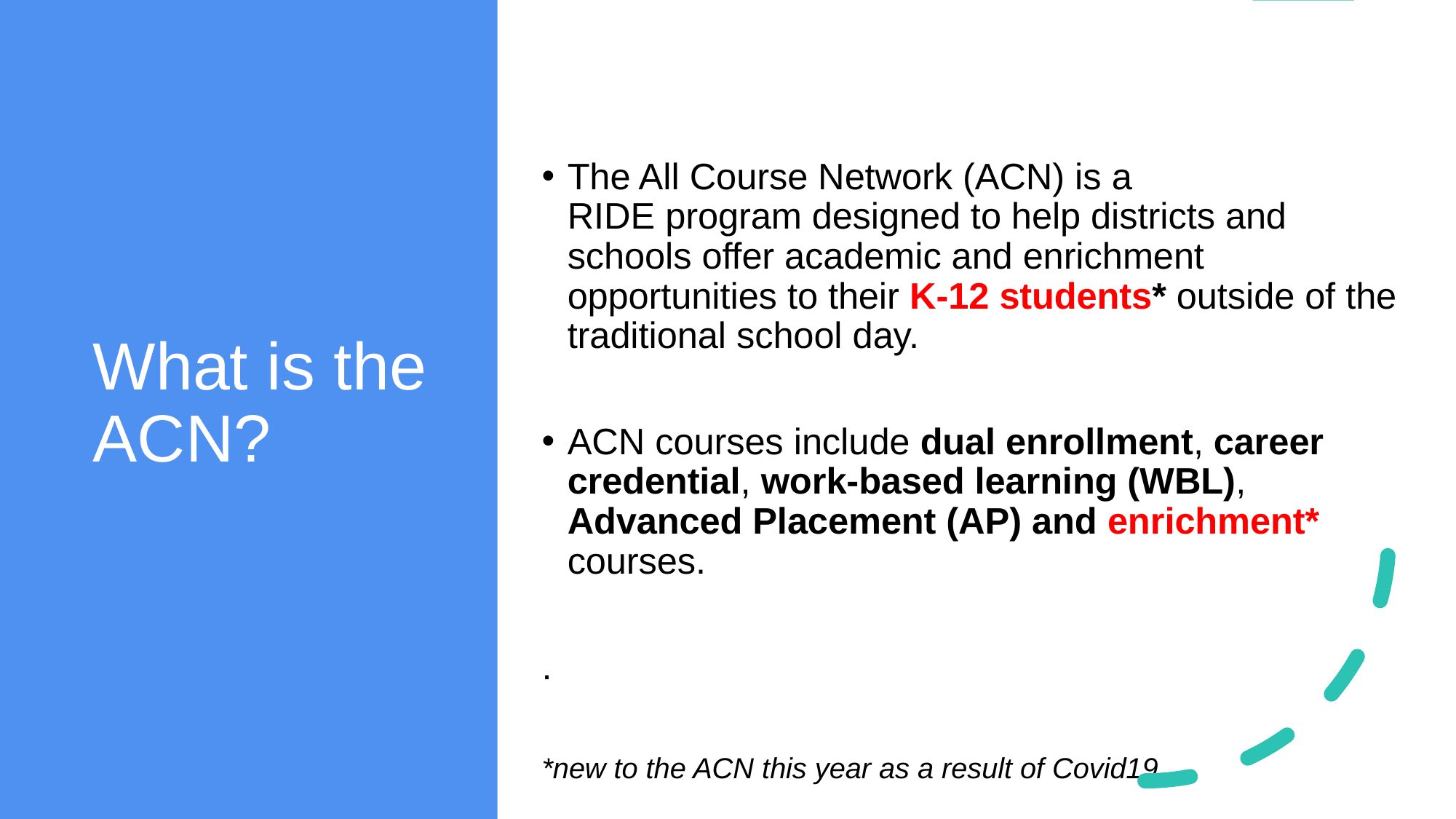

The All Course Network (ACN) is a RIDE program designed to help districts and schools offer academic and enrichment opportunities to their K-12 students* outside of the traditional school day.

ACN courses include dual enrollment, career credential, work-based learning (WBL), Advanced Placement (AP) and enrichment* courses.

.

*new to the ACN this year as a result of Covid19
# What is the ACN?